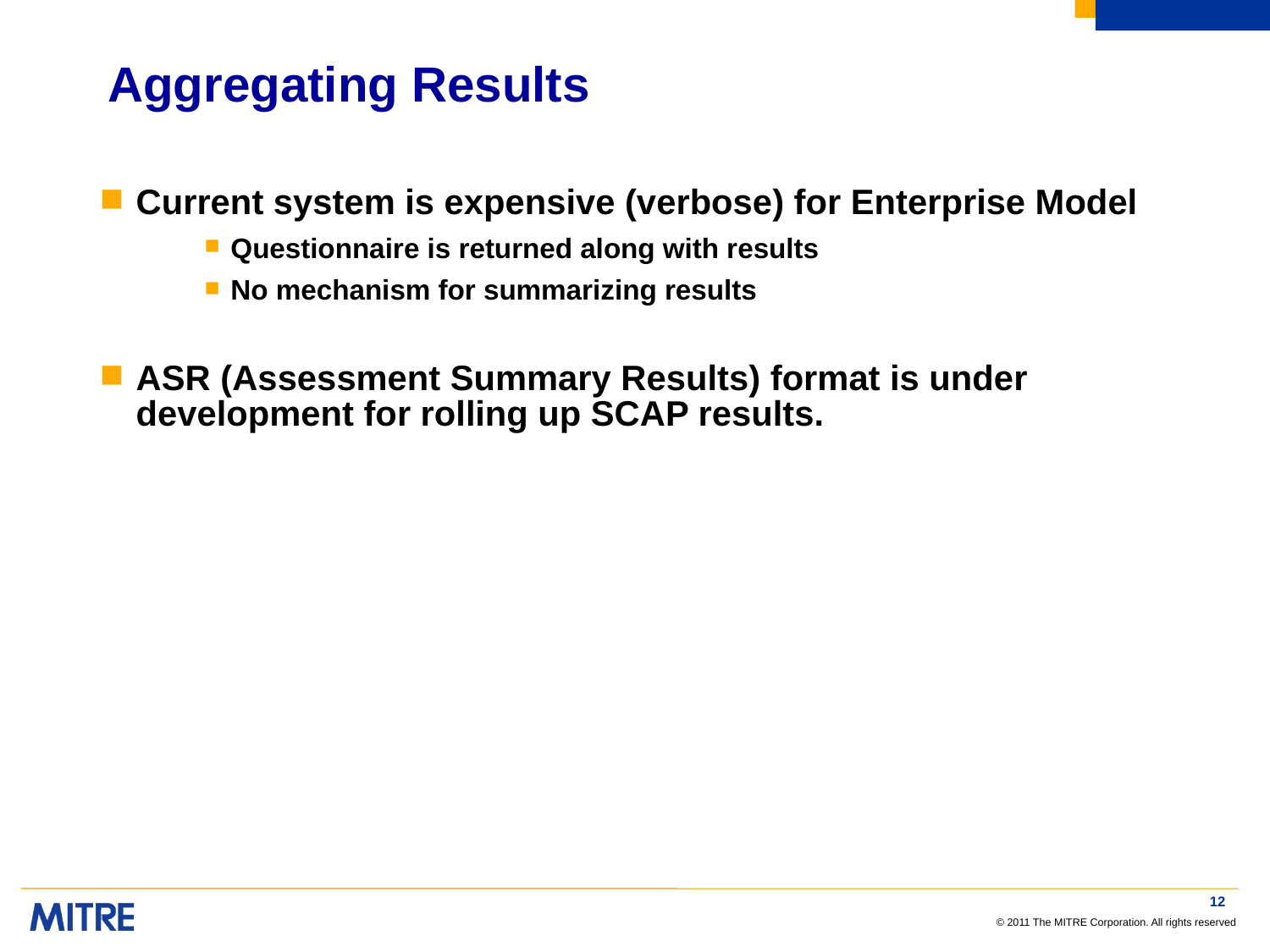

# Aggregating Results
Current system is expensive (verbose) for Enterprise Model
Questionnaire is returned along with results
No mechanism for summarizing results

ASR (Assessment Summary Results) format is under development for rolling up SCAP results.

12